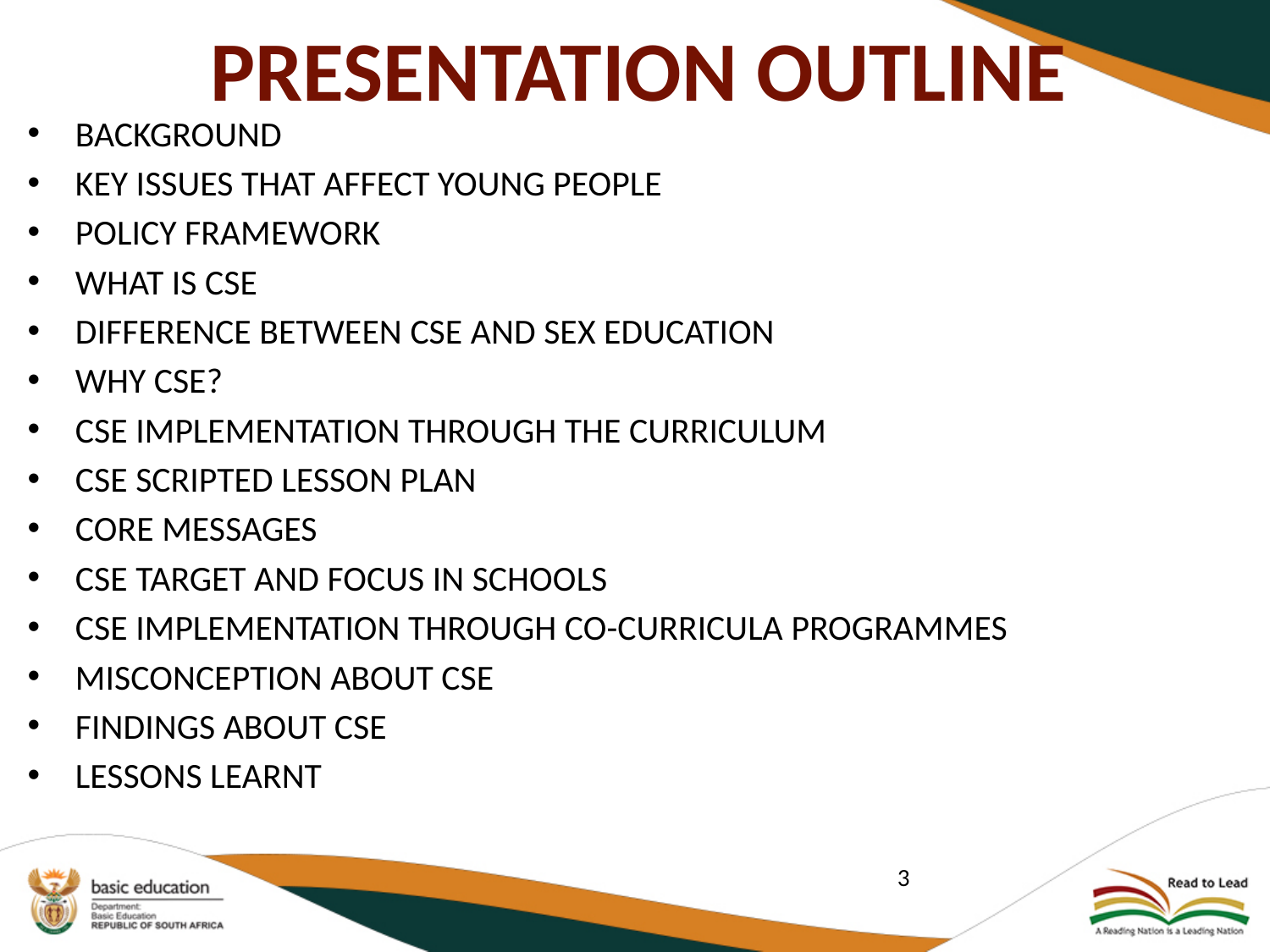

# PRESENTATION OUTLINE
BACKGROUND
KEY ISSUES THAT AFFECT YOUNG PEOPLE
POLICY FRAMEWORK
WHAT IS CSE
DIFFERENCE BETWEEN CSE AND SEX EDUCATION
WHY CSE?
CSE IMPLEMENTATION THROUGH THE CURRICULUM
CSE SCRIPTED LESSON PLAN
CORE MESSAGES
CSE TARGET AND FOCUS IN SCHOOLS
CSE IMPLEMENTATION THROUGH CO-CURRICULA PROGRAMMES
MISCONCEPTION ABOUT CSE
FINDINGS ABOUT CSE
LESSONS LEARNT

3